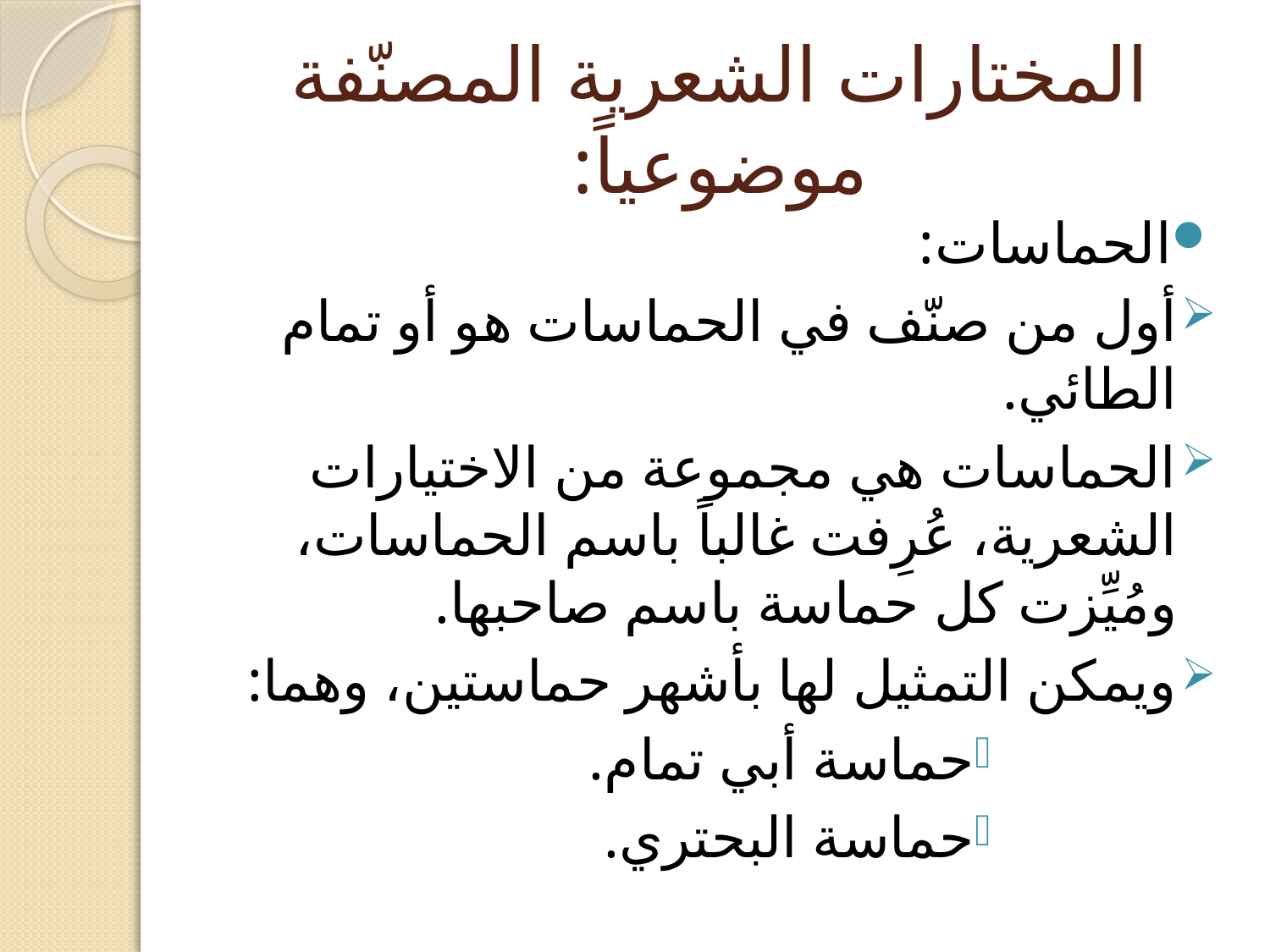

# المختارات الشعرية المصنّفة موضوعياً:
الحماسات:
أول من صنّف في الحماسات هو أو تمام الطائي.
الحماسات هي مجموعة من الاختيارات الشعرية، عُرِفت غالباً باسم الحماسات، ومُيِّزت كل حماسة باسم صاحبها.
ويمكن التمثيل لها بأشهر حماستين، وهما:
حماسة أبي تمام.
حماسة البحتري.